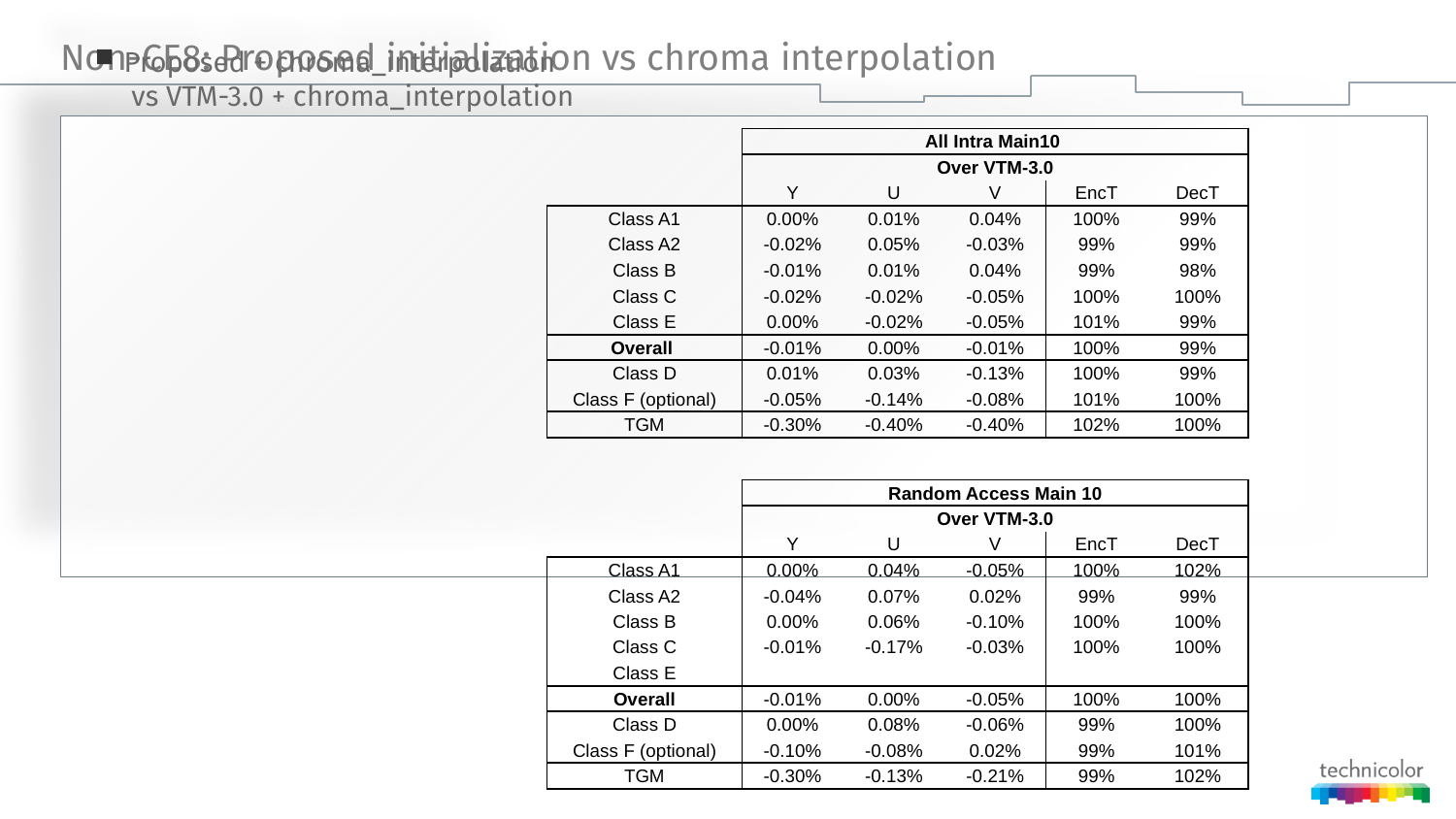

# Non-CE8: Proposed initialization vs chroma interpolation

Proposed + chroma_interpolation
 vs VTM-3.0 + chroma_interpolation

|  | All Intra Main10 |  |  |  |  |
| --- | --- | --- | --- | --- | --- |
|  | Over VTM-3.0 |  |  |  |  |
|  | Y | U | V | EncT | DecT |
| Class A1 | 0.00% | 0.01% | 0.04% | 100% | 99% |
| Class A2 | -0.02% | 0.05% | -0.03% | 99% | 99% |
| Class B | -0.01% | 0.01% | 0.04% | 99% | 98% |
| Class C | -0.02% | -0.02% | -0.05% | 100% | 100% |
| Class E | 0.00% | -0.02% | -0.05% | 101% | 99% |
| Overall | -0.01% | 0.00% | -0.01% | 100% | 99% |
| Class D | 0.01% | 0.03% | -0.13% | 100% | 99% |
| Class F (optional) | -0.05% | -0.14% | -0.08% | 101% | 100% |
| TGM | -0.30% | -0.40% | -0.40% | 102% | 100% |

|  | Random Access Main 10 |  |  |  |  |
| --- | --- | --- | --- | --- | --- |
|  | Over VTM-3.0 |  |  |  |  |
|  | Y | U | V | EncT | DecT |
| Class A1 | 0.00% | 0.04% | -0.05% | 100% | 102% |
| Class A2 | -0.04% | 0.07% | 0.02% | 99% | 99% |
| Class B | 0.00% | 0.06% | -0.10% | 100% | 100% |
| Class C | -0.01% | -0.17% | -0.03% | 100% | 100% |
| Class E |  |  |  |  |  |
| Overall | -0.01% | 0.00% | -0.05% | 100% | 100% |
| Class D | 0.00% | 0.08% | -0.06% | 99% | 100% |
| Class F (optional) | -0.10% | -0.08% | 0.02% | 99% | 101% |
| TGM | -0.30% | -0.13% | -0.21% | 99% | 102% |